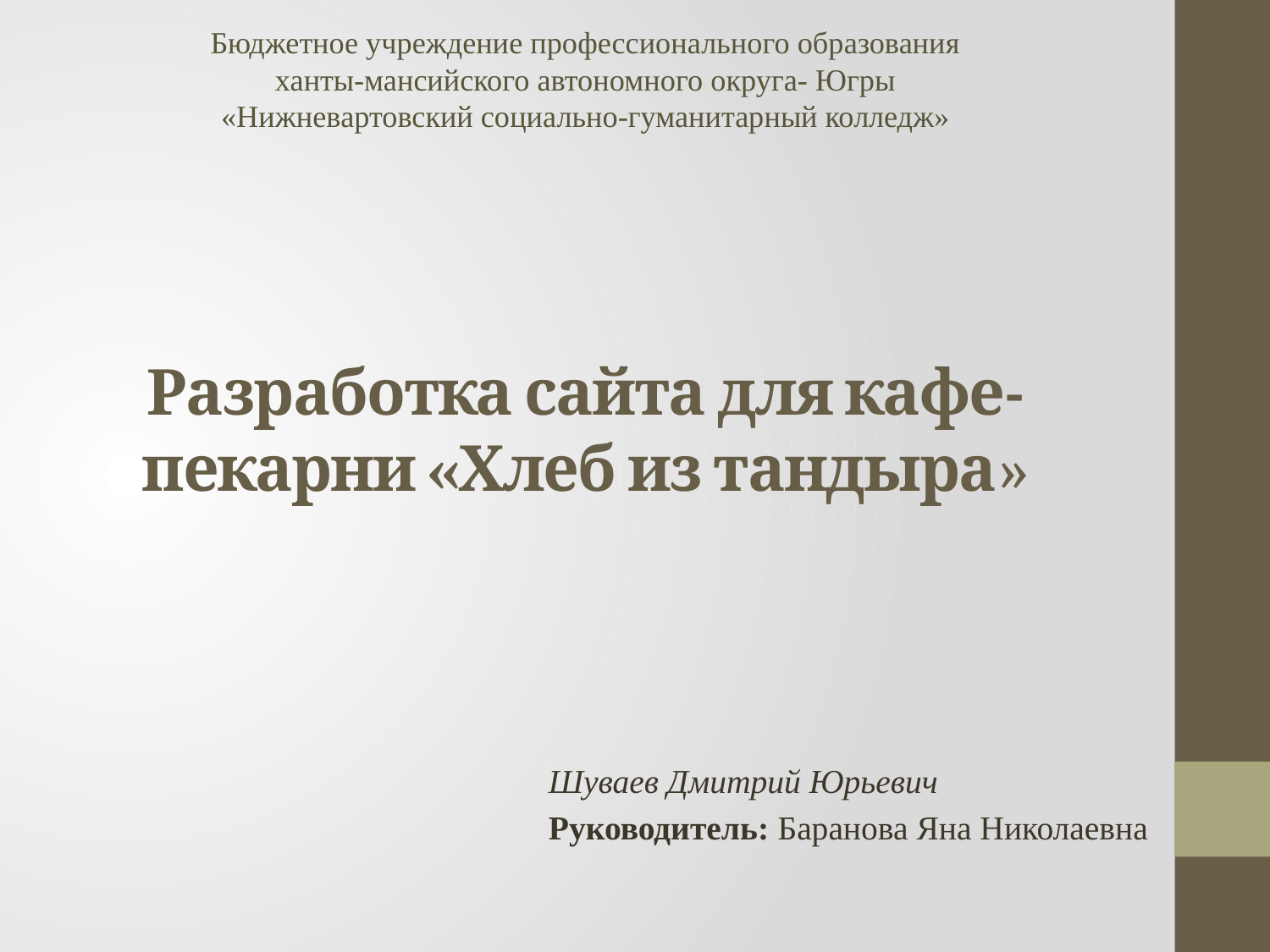

Бюджетное учреждение профессионального образования
ханты-мансийского автономного округа- Югры
«Нижневартовский социально-гуманитарный колледж»
# Разработка сайта для кафе-пекарни «Хлеб из тандыра»
Шуваев Дмитрий Юрьевич
Руководитель: Баранова Яна Николаевна